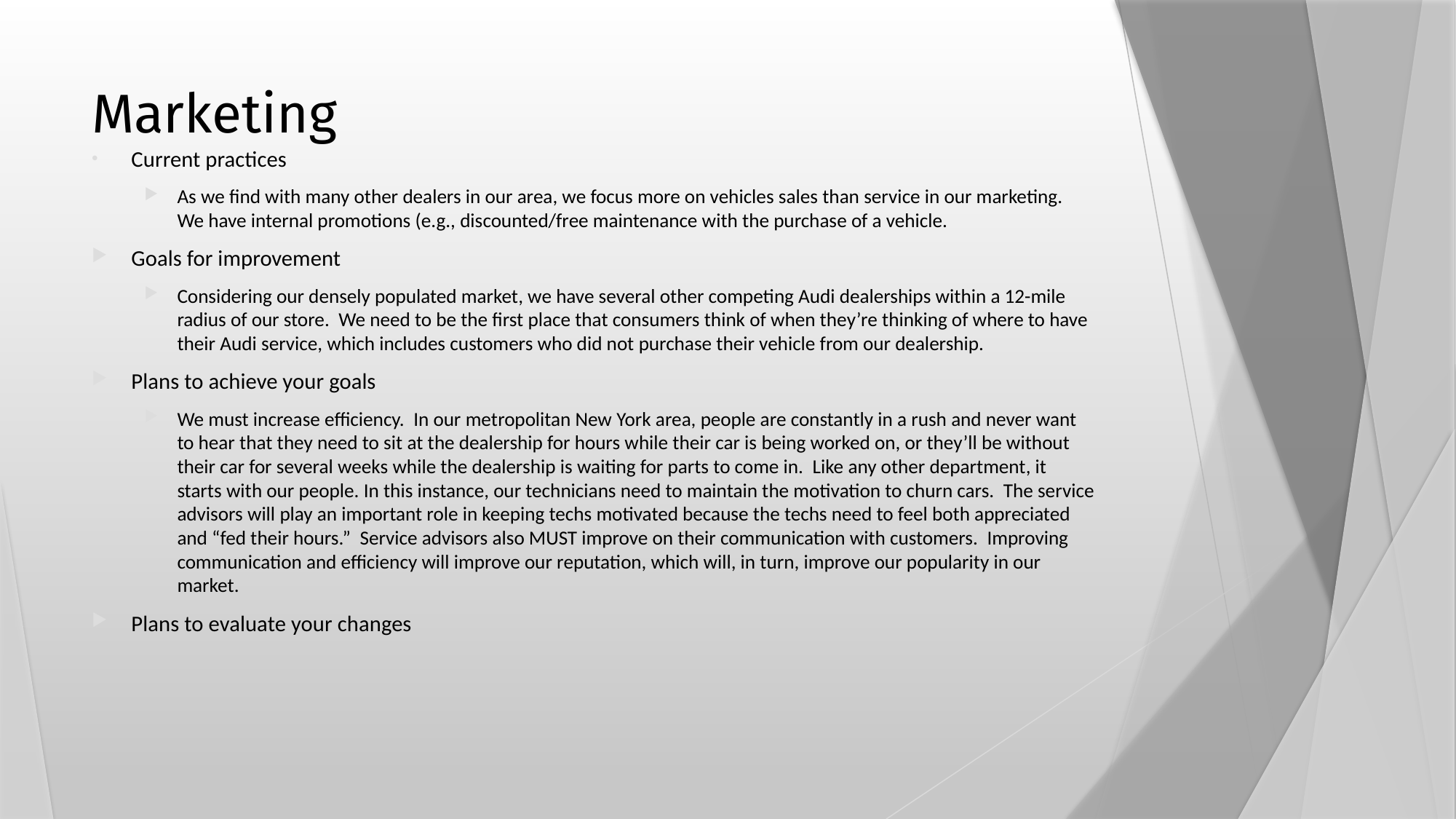

# Marketing

Current practices
As we find with many other dealers in our area, we focus more on vehicles sales than service in our marketing.  We have internal promotions (e.g., discounted/free maintenance with the purchase of a vehicle.
Goals for improvement
Considering our densely populated market, we have several other competing Audi dealerships within a 12-mile radius of our store.  We need to be the first place that consumers think of when they’re thinking of where to have their Audi service, which includes customers who did not purchase their vehicle from our dealership.
Plans to achieve your goals
We must increase efficiency.  In our metropolitan New York area, people are constantly in a rush and never want to hear that they need to sit at the dealership for hours while their car is being worked on, or they’ll be without their car for several weeks while the dealership is waiting for parts to come in.  Like any other department, it starts with our people. In this instance, our technicians need to maintain the motivation to churn cars.  The service advisors will play an important role in keeping techs motivated because the techs need to feel both appreciated and “fed their hours.”  Service advisors also MUST improve on their communication with customers.  Improving communication and efficiency will improve our reputation, which will, in turn, improve our popularity in our market.
Plans to evaluate your changes